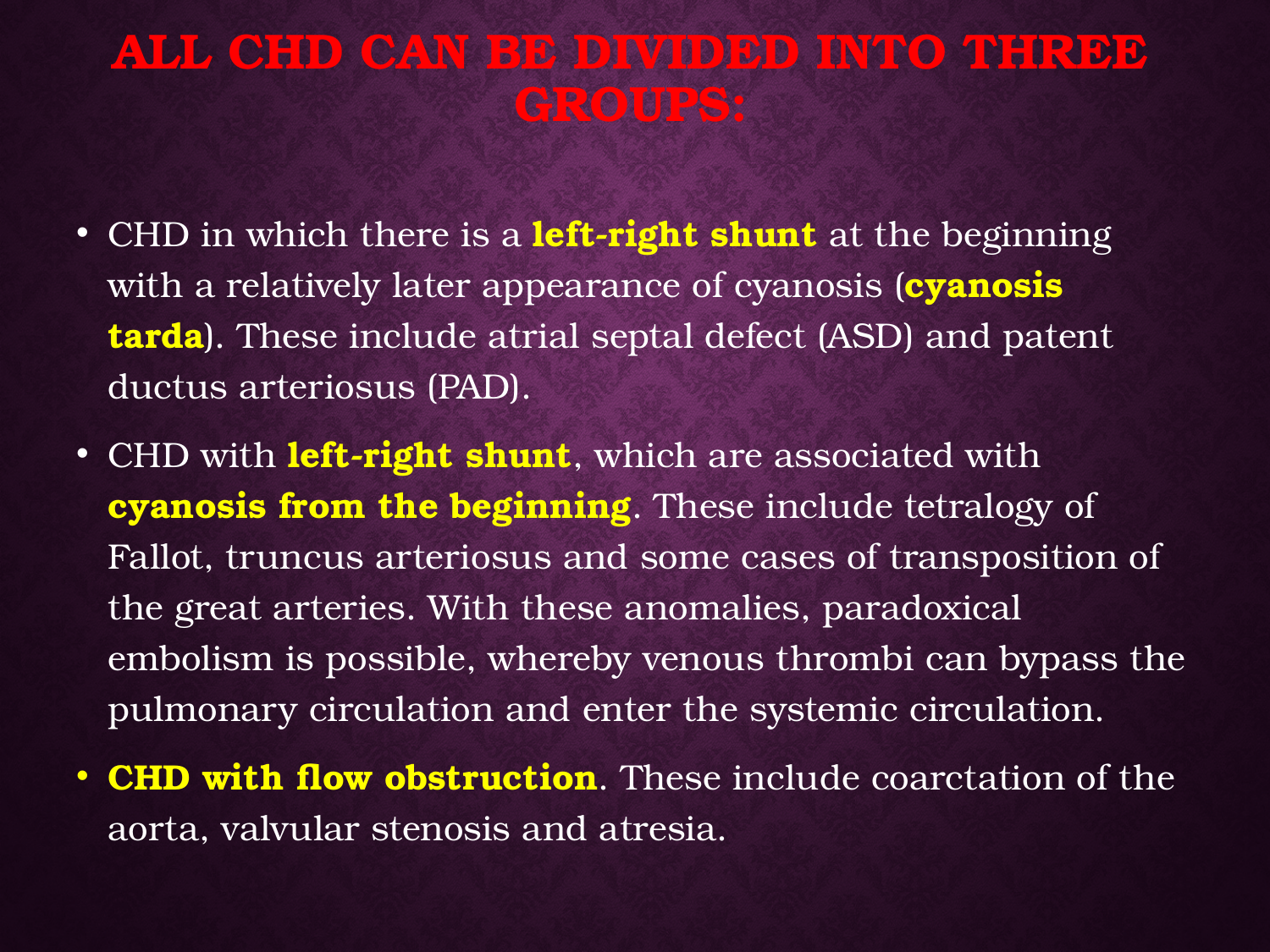

# All CHD can be divided into three groups:
CHD in which there is a left-right shunt at the beginning with a relatively later appearance of cyanosis (cyanosis tarda). These include atrial septal defect (ASD) and patent ductus arteriosus (PAD).
CHD with left-right shunt, which are associated with cyanosis from the beginning. These include tetralogy of Fallot, truncus arteriosus and some cases of transposition of the great arteries. With these anomalies, paradoxical embolism is possible, whereby venous thrombi can bypass the pulmonary circulation and enter the systemic circulation.
CHD with flow obstruction. These include coarctation of the aorta, valvular stenosis and atresia.